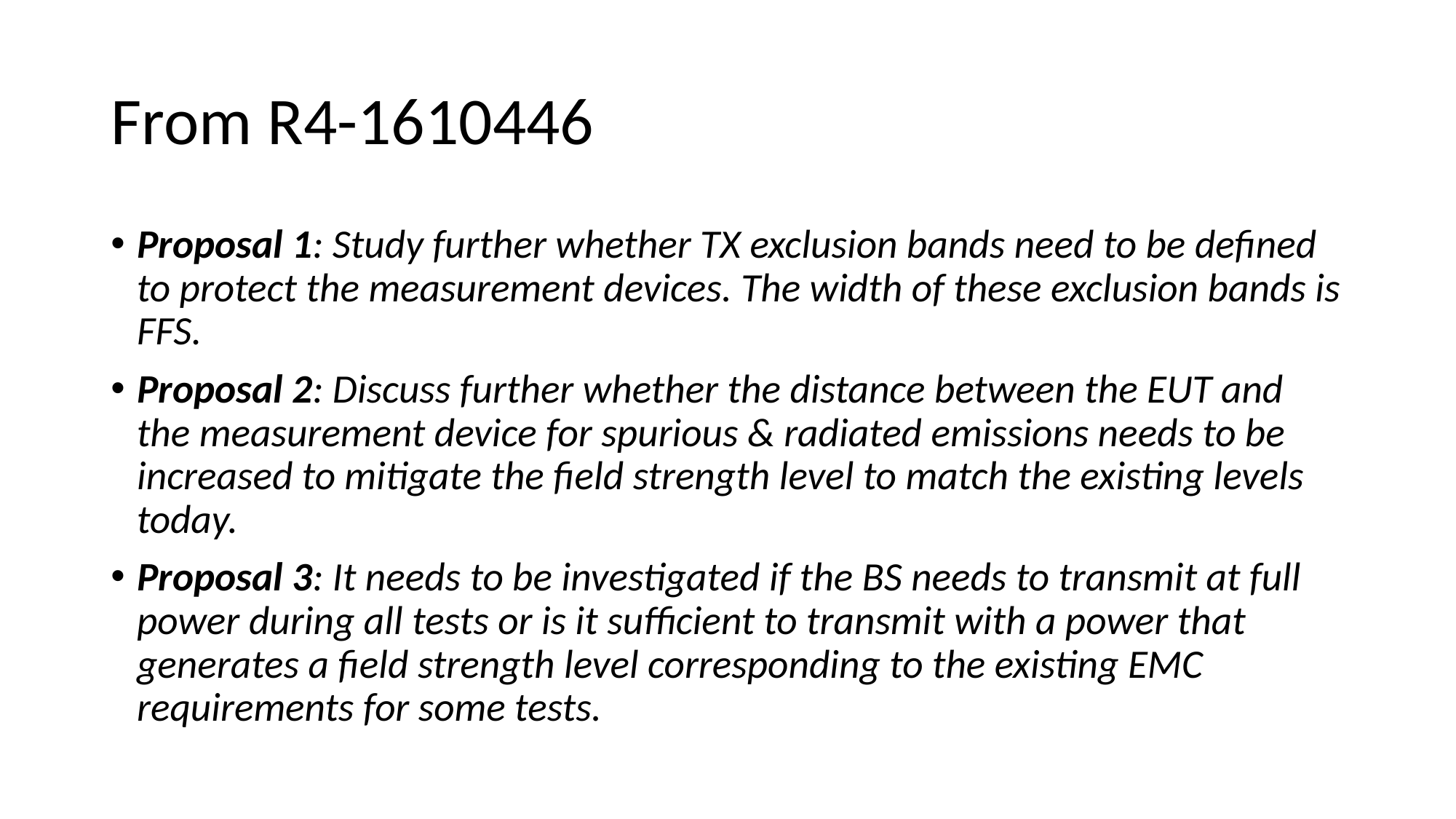

# From R4-1610446
Proposal 1: Study further whether TX exclusion bands need to be defined to protect the measurement devices. The width of these exclusion bands is FFS.
Proposal 2: Discuss further whether the distance between the EUT and the measurement device for spurious & radiated emissions needs to be increased to mitigate the field strength level to match the existing levels today.
Proposal 3: It needs to be investigated if the BS needs to transmit at full power during all tests or is it sufficient to transmit with a power that generates a field strength level corresponding to the existing EMC requirements for some tests.